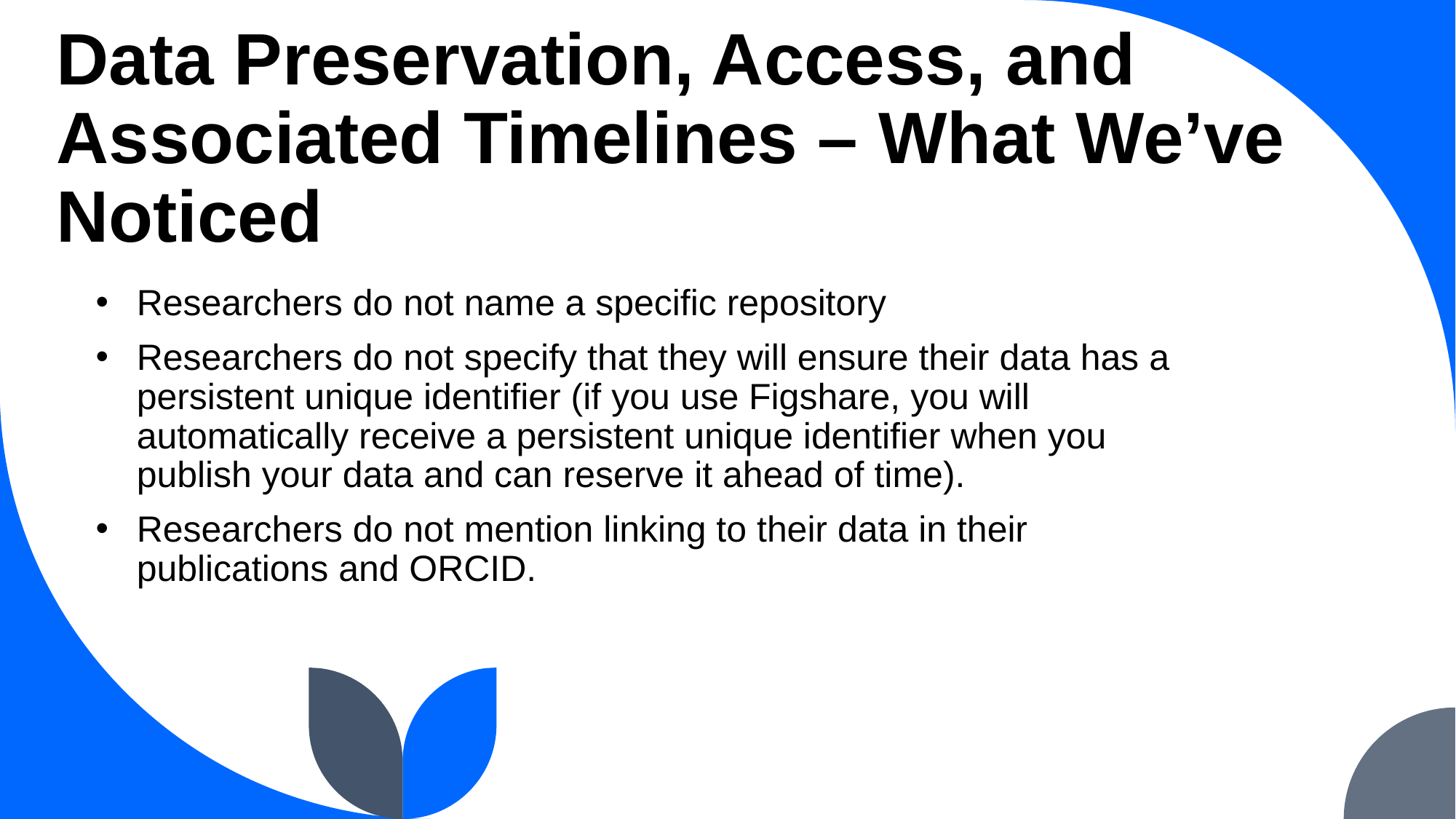

# Data Preservation, Access, and Associated Timelines – What We’ve Noticed
Researchers do not name a specific repository
Researchers do not specify that they will ensure their data has a persistent unique identifier (if you use Figshare, you will automatically receive a persistent unique identifier when you publish your data and can reserve it ahead of time).
Researchers do not mention linking to their data in their publications and ORCID.